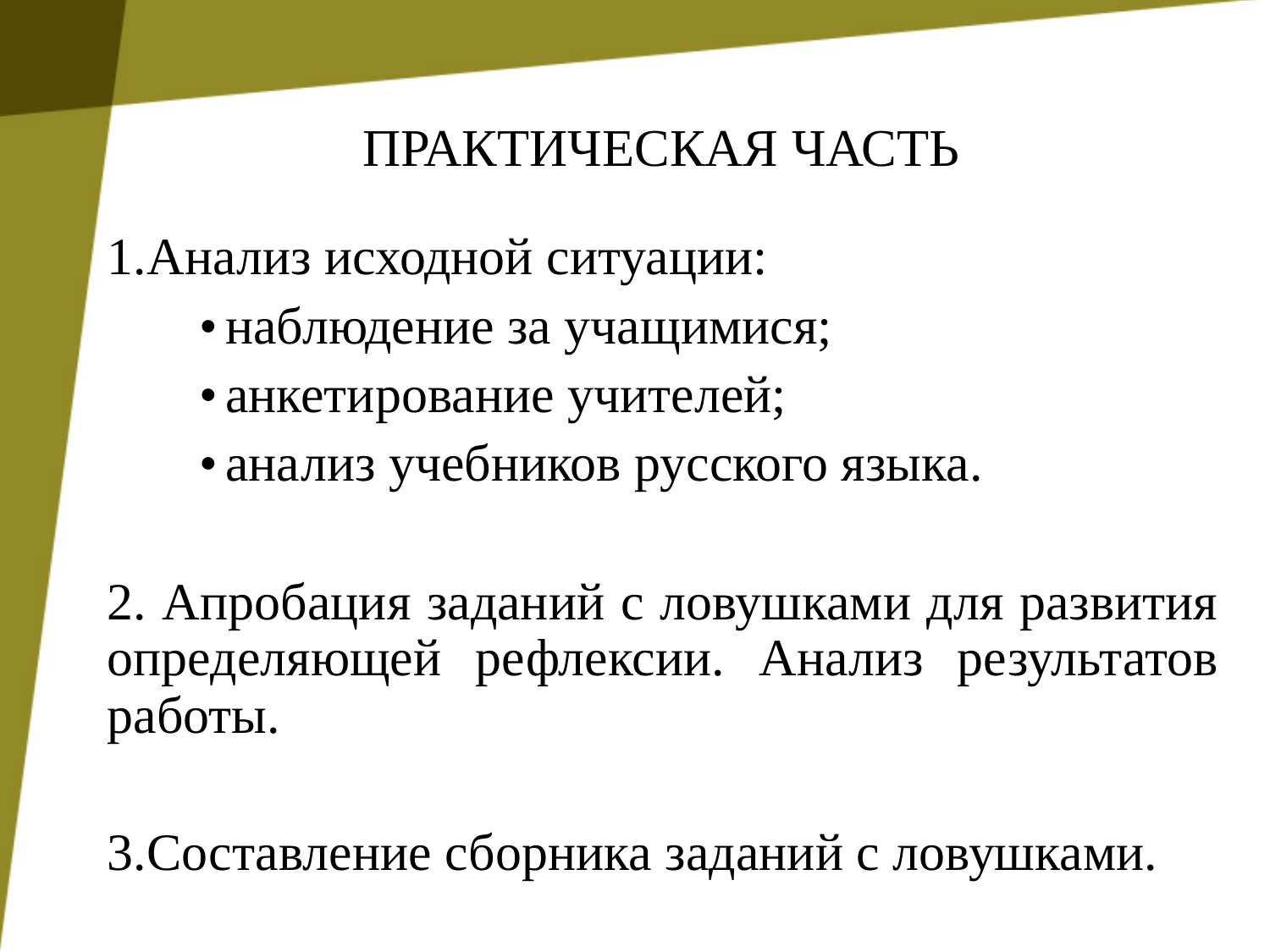

# ПРАКТИЧЕСКАЯ ЧАСТЬ
1.Анализ исходной ситуации:
       •	наблюдение за учащимися;
       •	анкетирование учителей;
       •	анализ учебников русского языка.

2. Апробация заданий с ловушками для развития определяющей рефлексии. Анализ результатов работы.

3.Составление сборника заданий с ловушками.